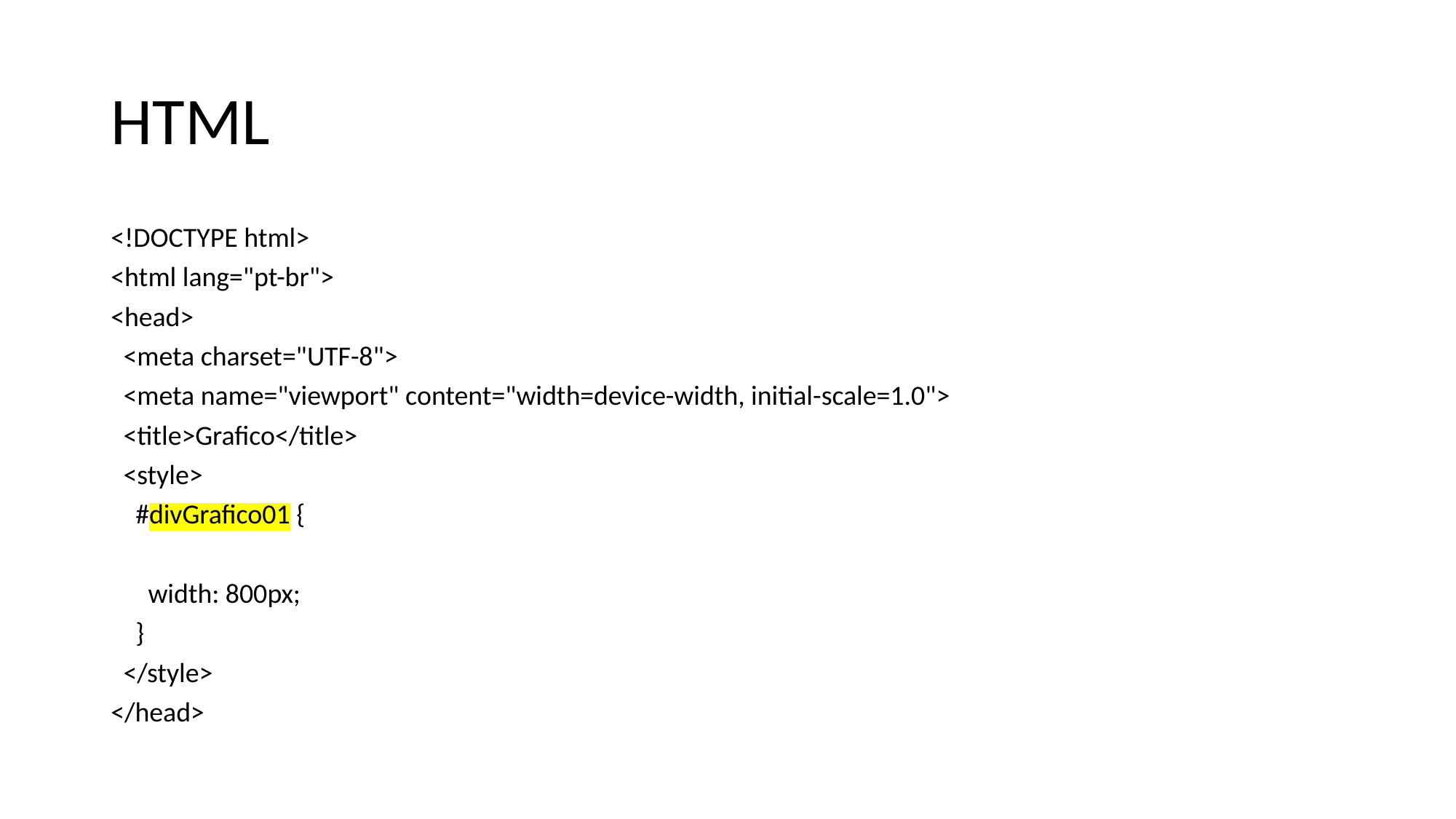

# HTML
<!DOCTYPE html>
<html lang="pt-br">
<head>
  <meta charset="UTF-8">
  <meta name="viewport" content="width=device-width, initial-scale=1.0">
  <title>Grafico</title>
  <style>
    #divGrafico01 {

      width: 800px;
    }
  </style>
</head>